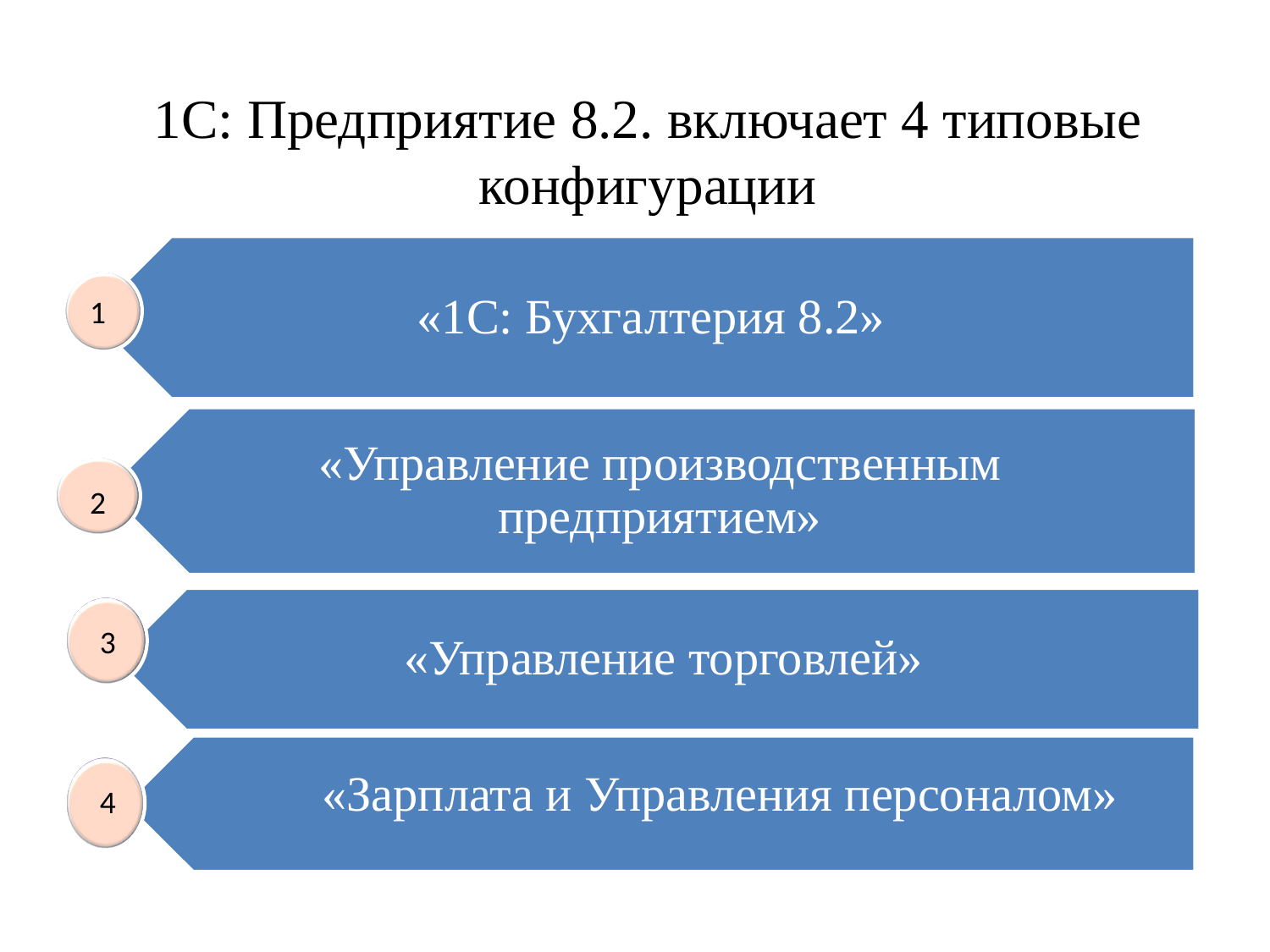

# 1С: Предприятие 8.2. включает 4 типовые конфигурации
«1С: Бухгалтерия 8.2»
«Управление производственным предприятием»
«Управление торговлей»

4
1
2
«Зарплата и Управления персоналом»
1
2
3
3